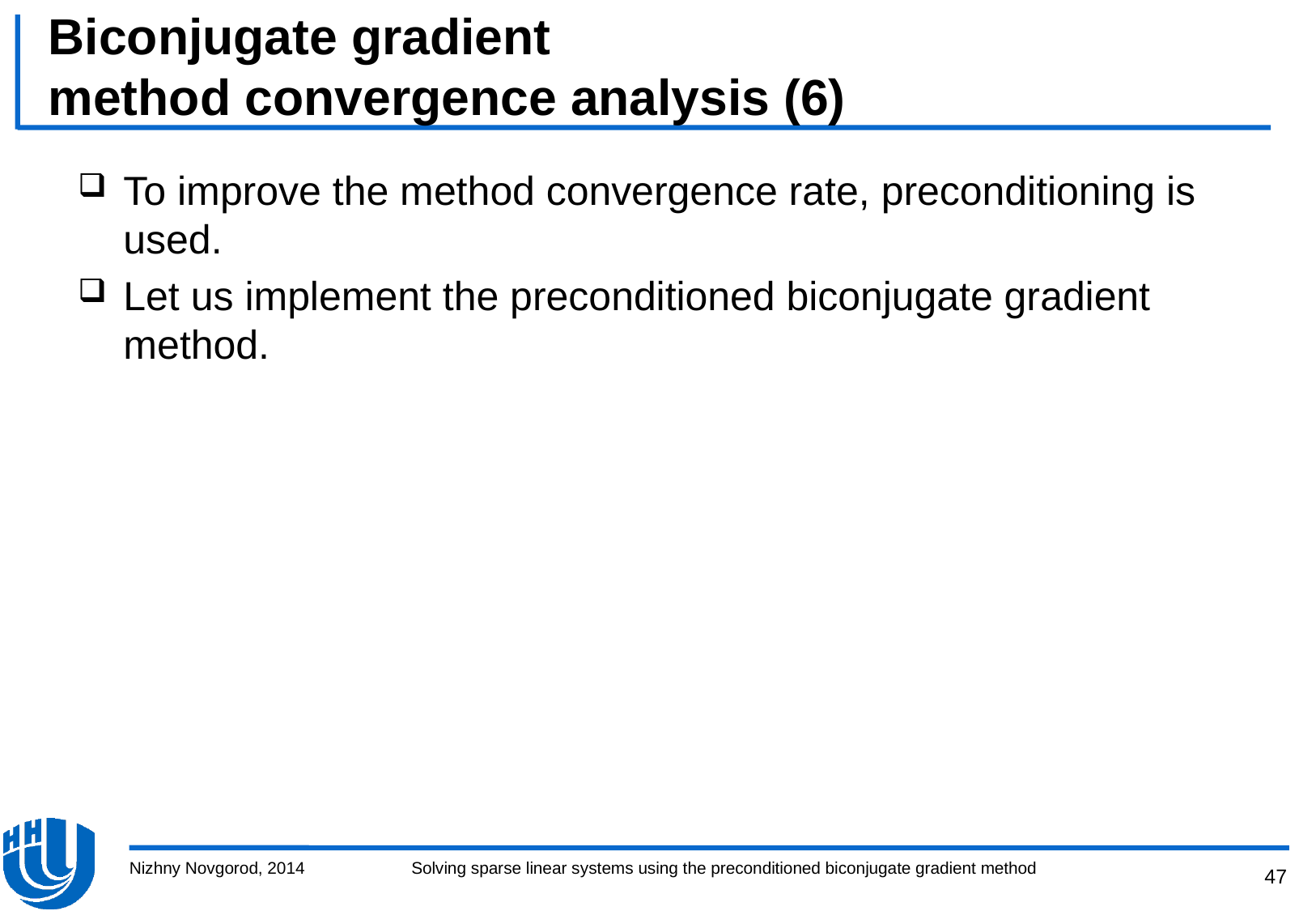

# Biconjugate gradient method convergence analysis (6)
To improve the method convergence rate, preconditioning is used.
Let us implement the preconditioned biconjugate gradient method.
Nizhny Novgorod, 2014
Solving sparse linear systems using the preconditioned biconjugate gradient method